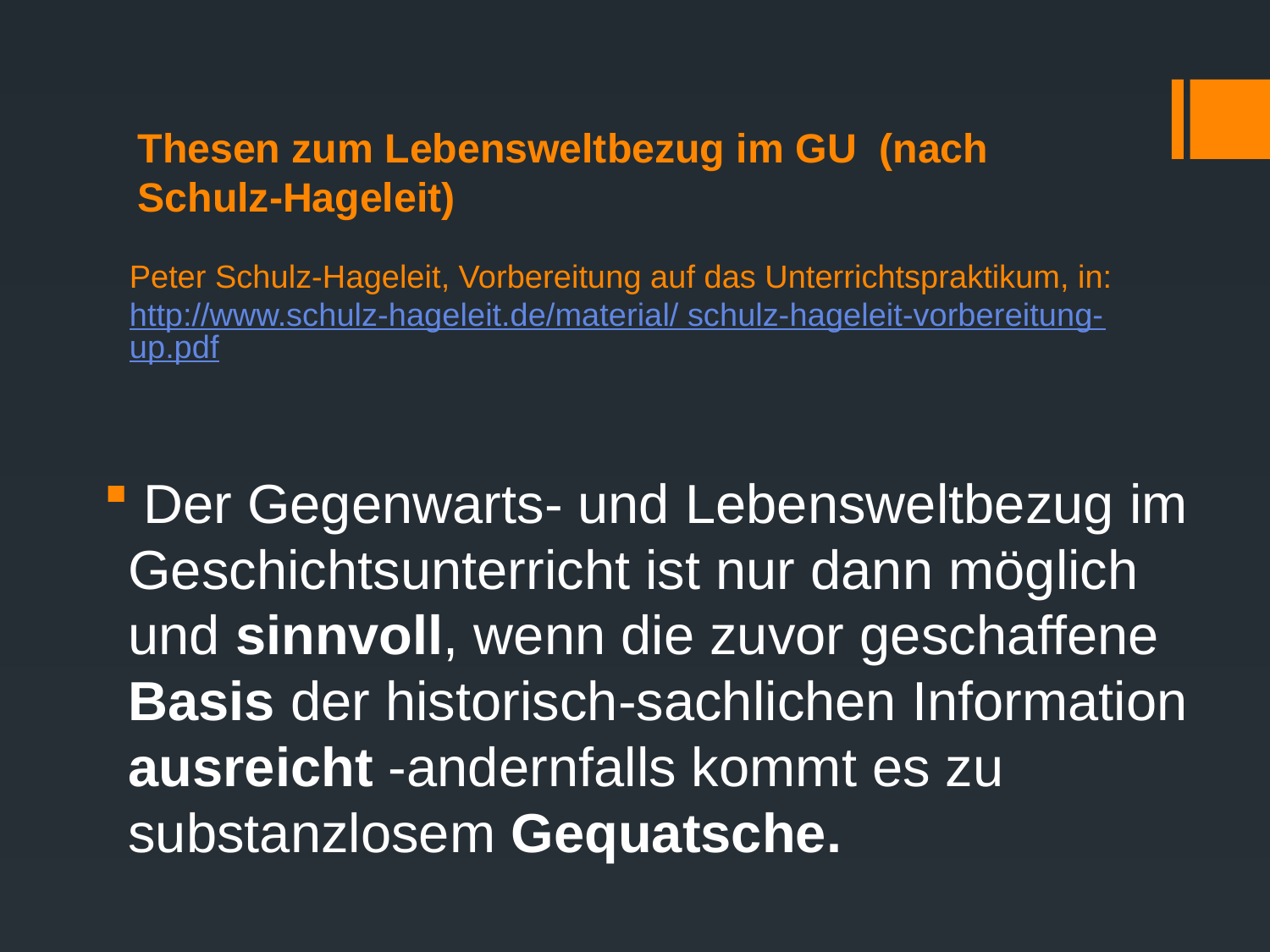

# Thesen zum Lebensweltbezug im GU  (nach Schulz-Hageleit)
Peter Schulz-Hageleit, Vorbereitung auf das Unterrichtspraktikum, in: http://www.schulz-hageleit.de/material/ schulz-hageleit-vorbereitung-up.pdf

 Der Gegenwarts- und Lebensweltbezug im Geschichtsunterricht ist nur dann möglich und sinnvoll, wenn die zuvor geschaffene Basis der historisch-sachlichen Information ausreicht -andernfalls kommt es zu substanzlosem Gequatsche.